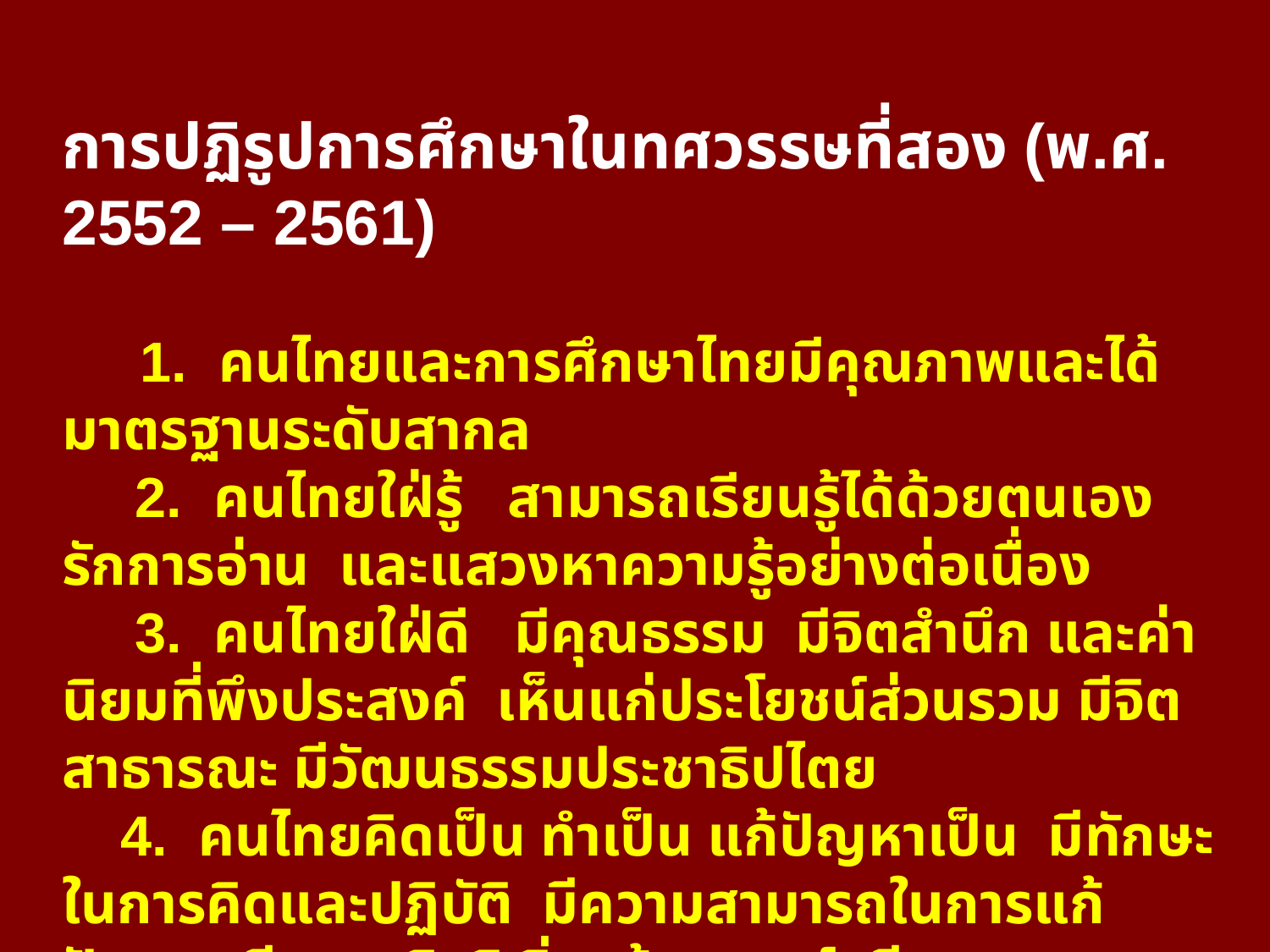

การปฏิรูปการศึกษาในทศวรรษที่สอง (พ.ศ. 2552 – 2561)
     1.  คนไทยและการศึกษาไทยมีคุณภาพและได้มาตรฐานระดับสากล
     2.  คนไทยใฝ่รู้   สามารถเรียนรู้ได้ด้วยตนเอง  รักการอ่าน  และแสวงหาความรู้อย่างต่อเนื่อง
     3.  คนไทยใฝ่ดี   มีคุณธรรม  มีจิตสำนึก และค่านิยมที่พึงประสงค์  เห็นแก่ประโยชน์ส่วนรวม มีจิตสาธารณะ มีวัฒนธรรมประชาธิปไตย
    4.  คนไทยคิดเป็น ทำเป็น แก้ปัญหาเป็น  มีทักษะในการคิดและปฏิบัติ  มีความสามารถในการแก้ปัญหา  มีความคิดริเริ่มสร้างสรรค์  มีความสามารถในการสื่อสาร